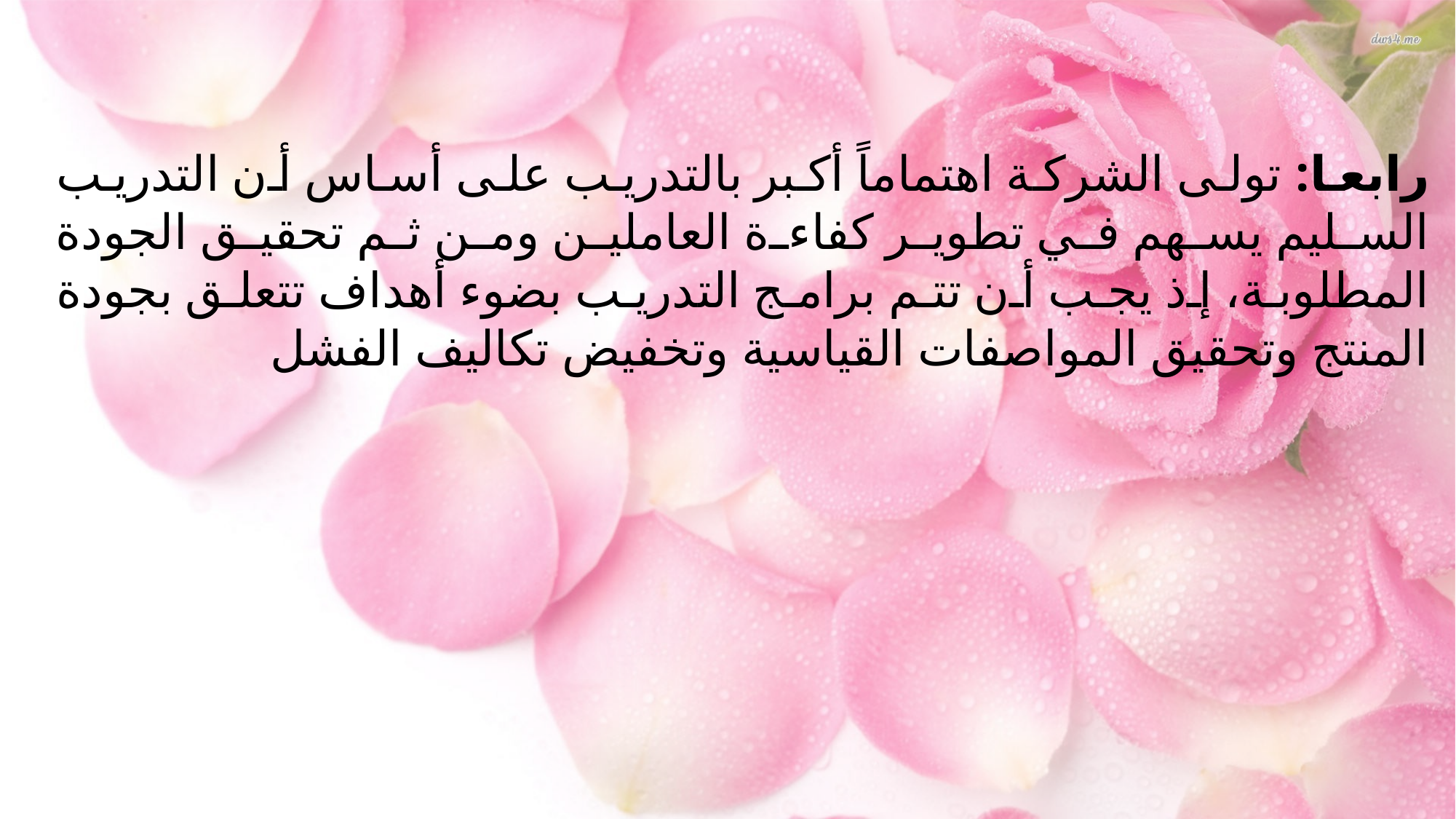

رابعا: تولى الشركة اهتماماً أكبر بالتدريب على أساس أن التدريب السليم يسهم في تطوير كفاءة العاملين ومن ثم تحقيق الجودة المطلوبة، إذ يجب أن تتم برامج التدريب بضوء أهداف تتعلق بجودة المنتج وتحقيق المواصفات القياسية وتخفيض تكاليف الفشل